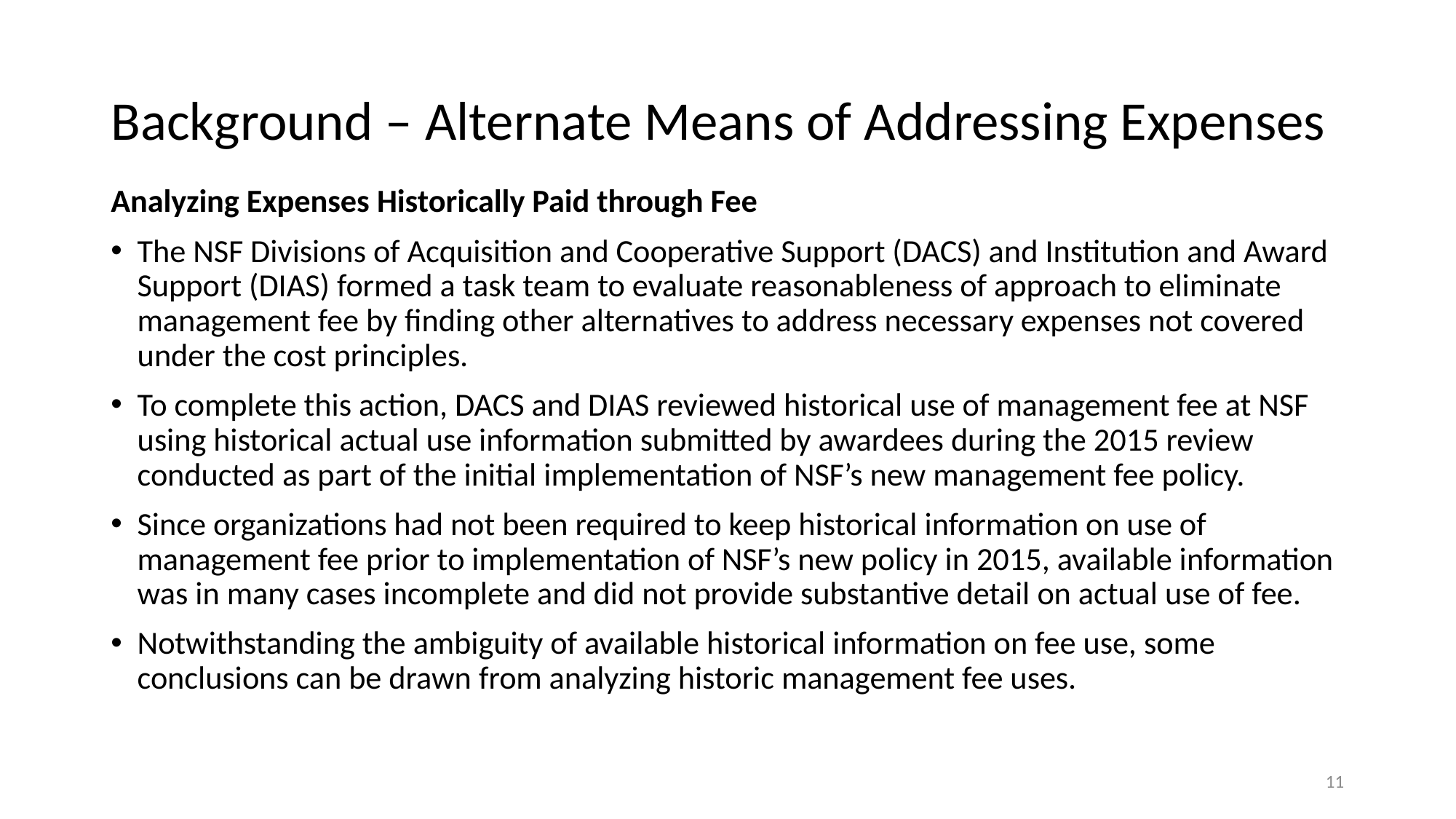

# Background – Alternate Means of Addressing Expenses
Analyzing Expenses Historically Paid through Fee
The NSF Divisions of Acquisition and Cooperative Support (DACS) and Institution and Award Support (DIAS) formed a task team to evaluate reasonableness of approach to eliminate management fee by finding other alternatives to address necessary expenses not covered under the cost principles.
To complete this action, DACS and DIAS reviewed historical use of management fee at NSF using historical actual use information submitted by awardees during the 2015 review conducted as part of the initial implementation of NSF’s new management fee policy.
Since organizations had not been required to keep historical information on use of management fee prior to implementation of NSF’s new policy in 2015, available information was in many cases incomplete and did not provide substantive detail on actual use of fee.
Notwithstanding the ambiguity of available historical information on fee use, some conclusions can be drawn from analyzing historic management fee uses.

11